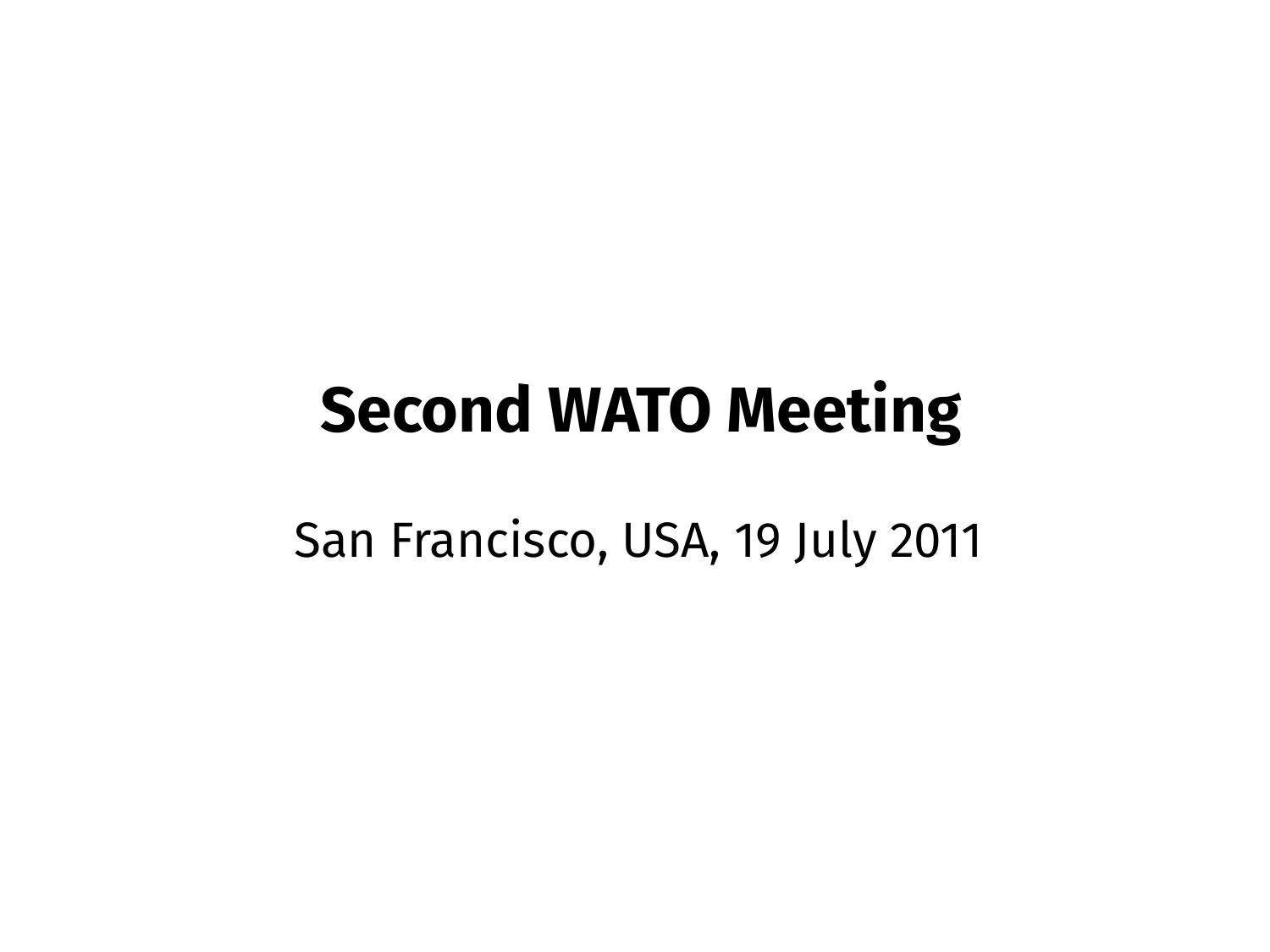

San Francisco, USA, 19 July 2011

# Second WATO Meeting